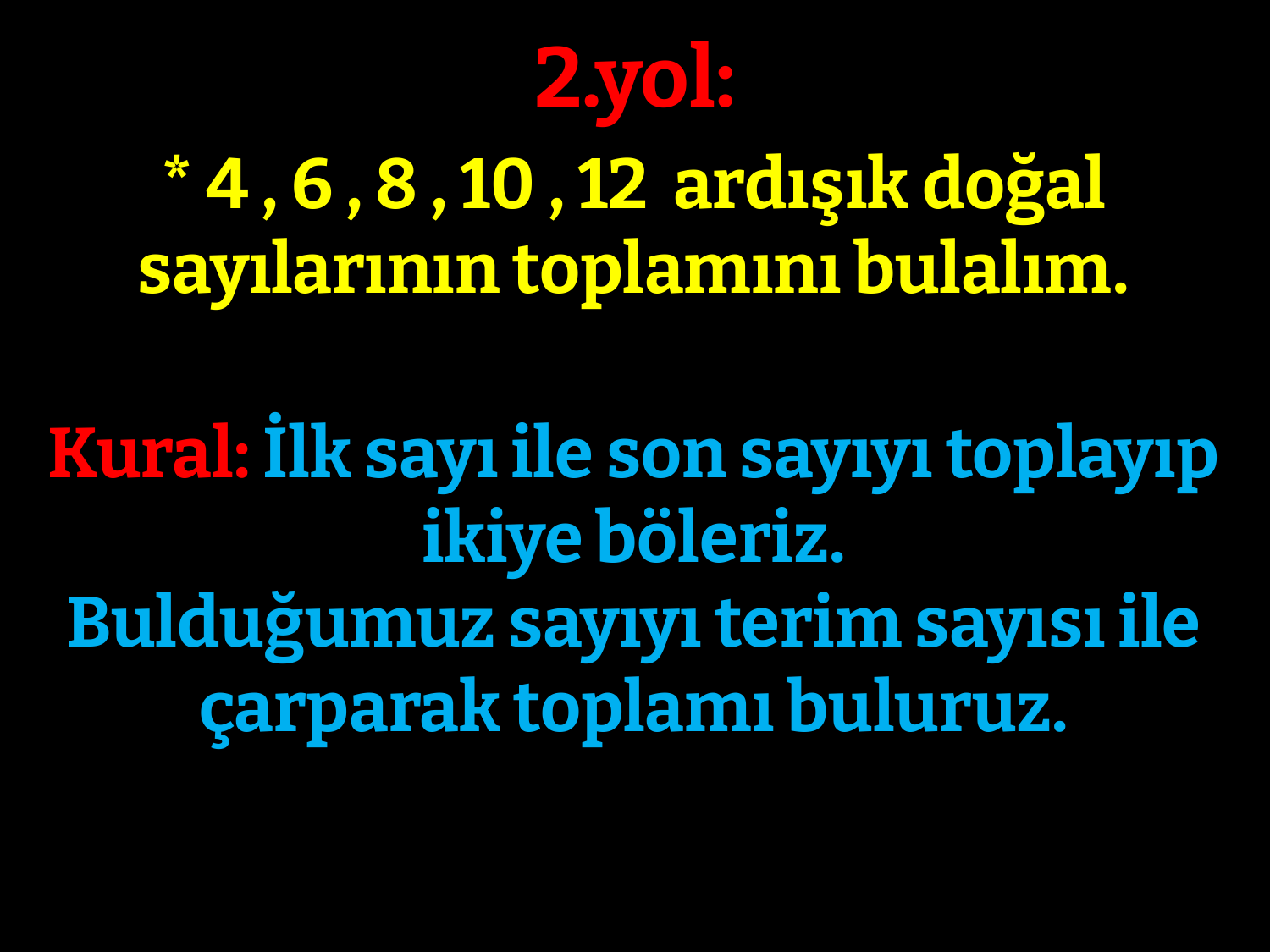

2.yol:
* 4 , 6 , 8 , 10 , 12  ardışık doğal sayılarının toplamını bulalım.
#
Kural: İlk sayı ile son sayıyı toplayıp ikiye böleriz.
Bulduğumuz sayıyı terim sayısı ile çarparak toplamı buluruz.